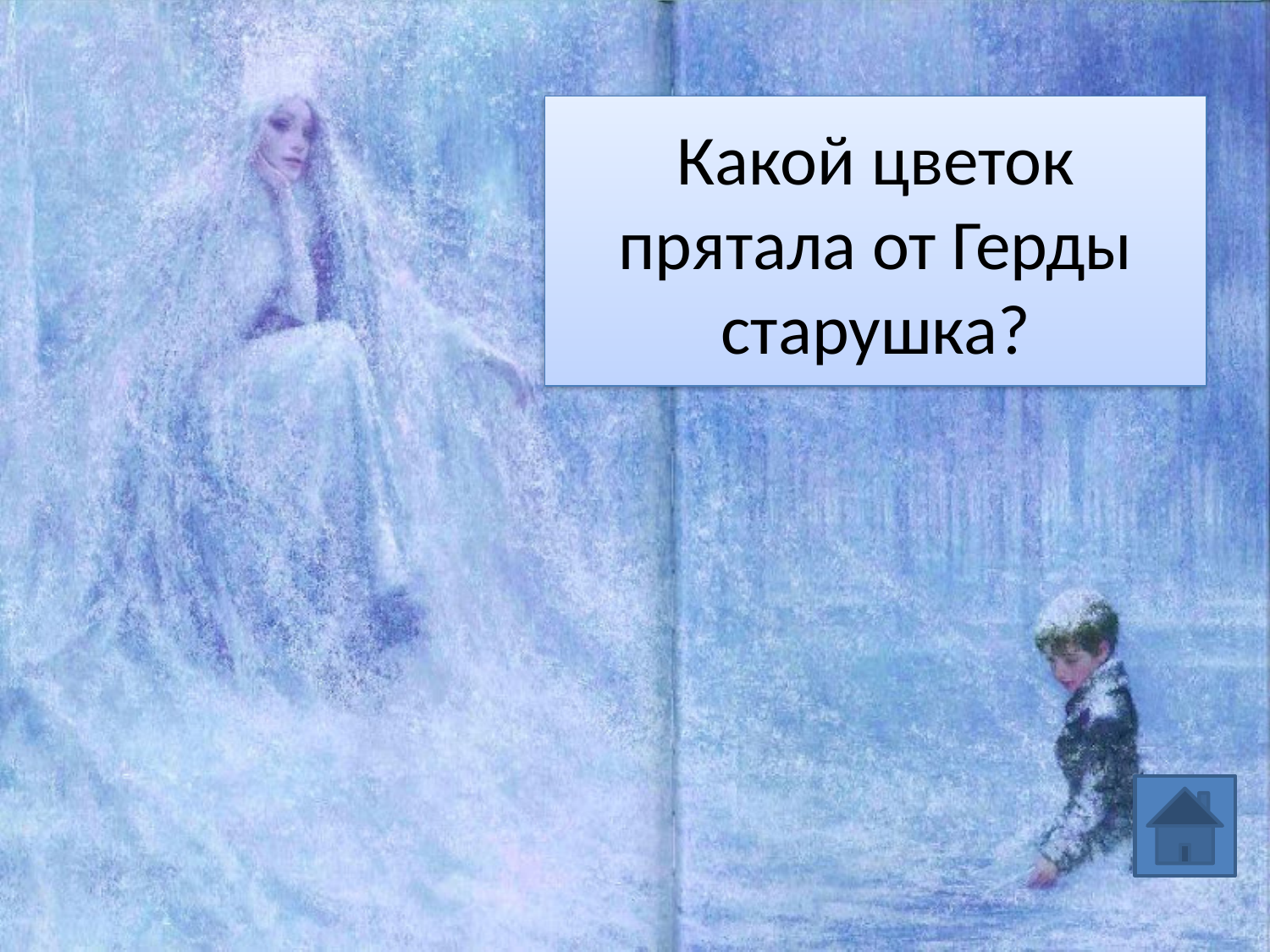

# Какой цветок прятала от Герды старушка?